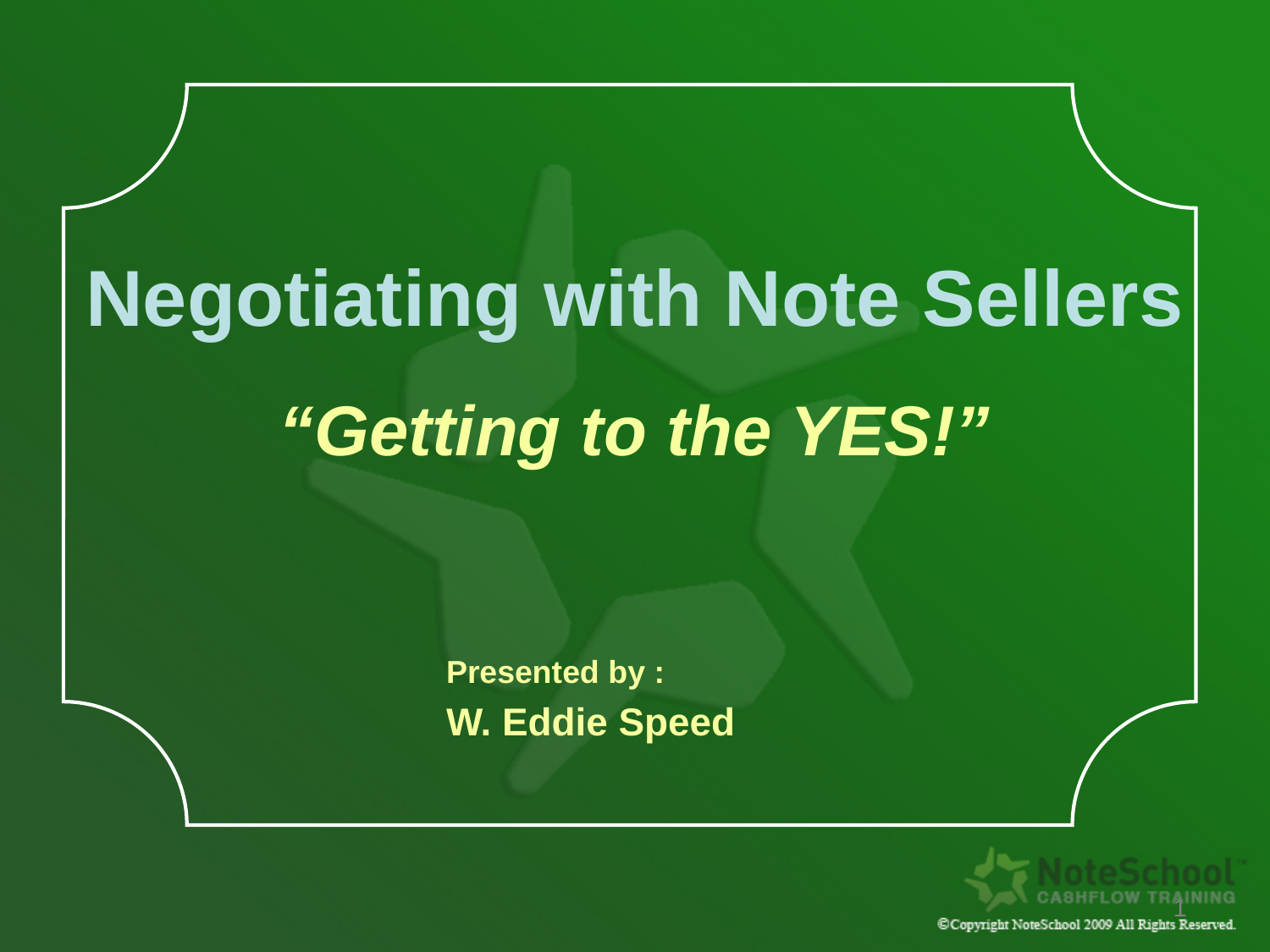

# Negotiating with Note Sellers
“Getting to the YES!”
Presented by :
W. Eddie Speed